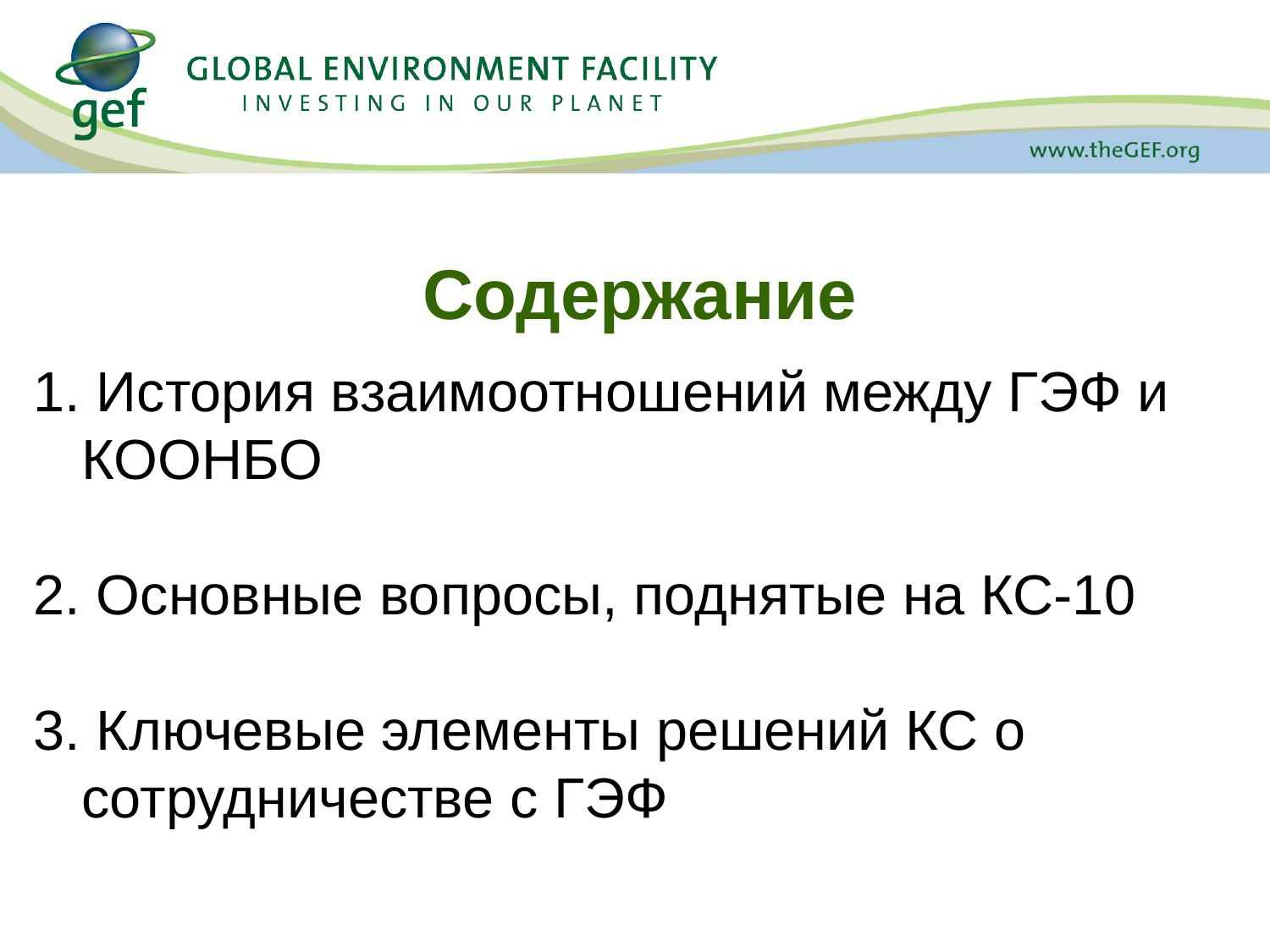

Содержание

1. История взаимоотношений между ГЭФ и КООНБО

2. Основные вопросы, поднятые на КС-10

3. Ключевые элементы решений КС о сотрудничестве с ГЭФ